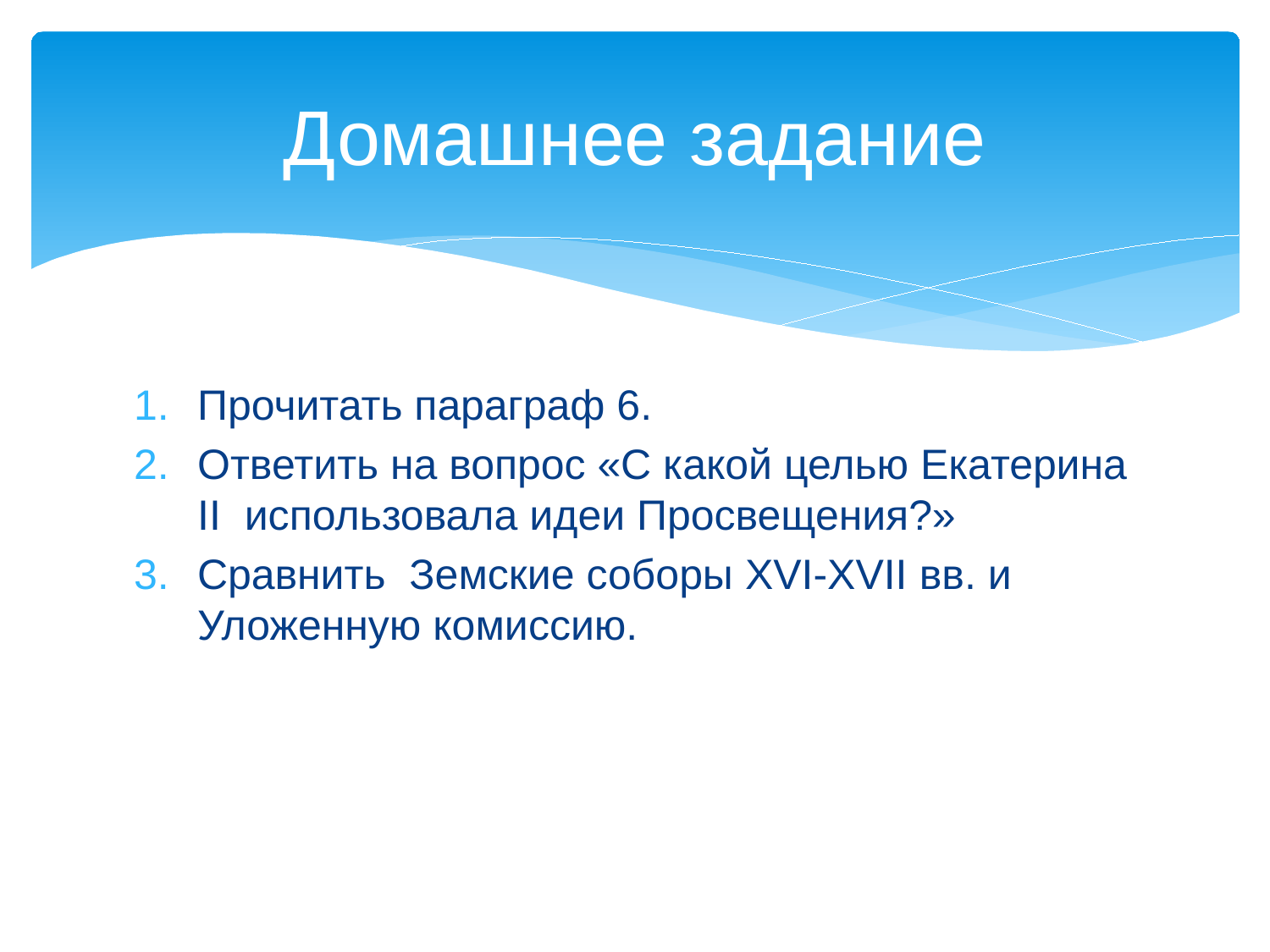

# Домашнее задание
Прочитать параграф 6.
Ответить на вопрос «С какой целью Екатерина II  использовала идеи Просвещения?»
Сравнить  Земские соборы XVI-XVII вв. и Уложенную комиссию.